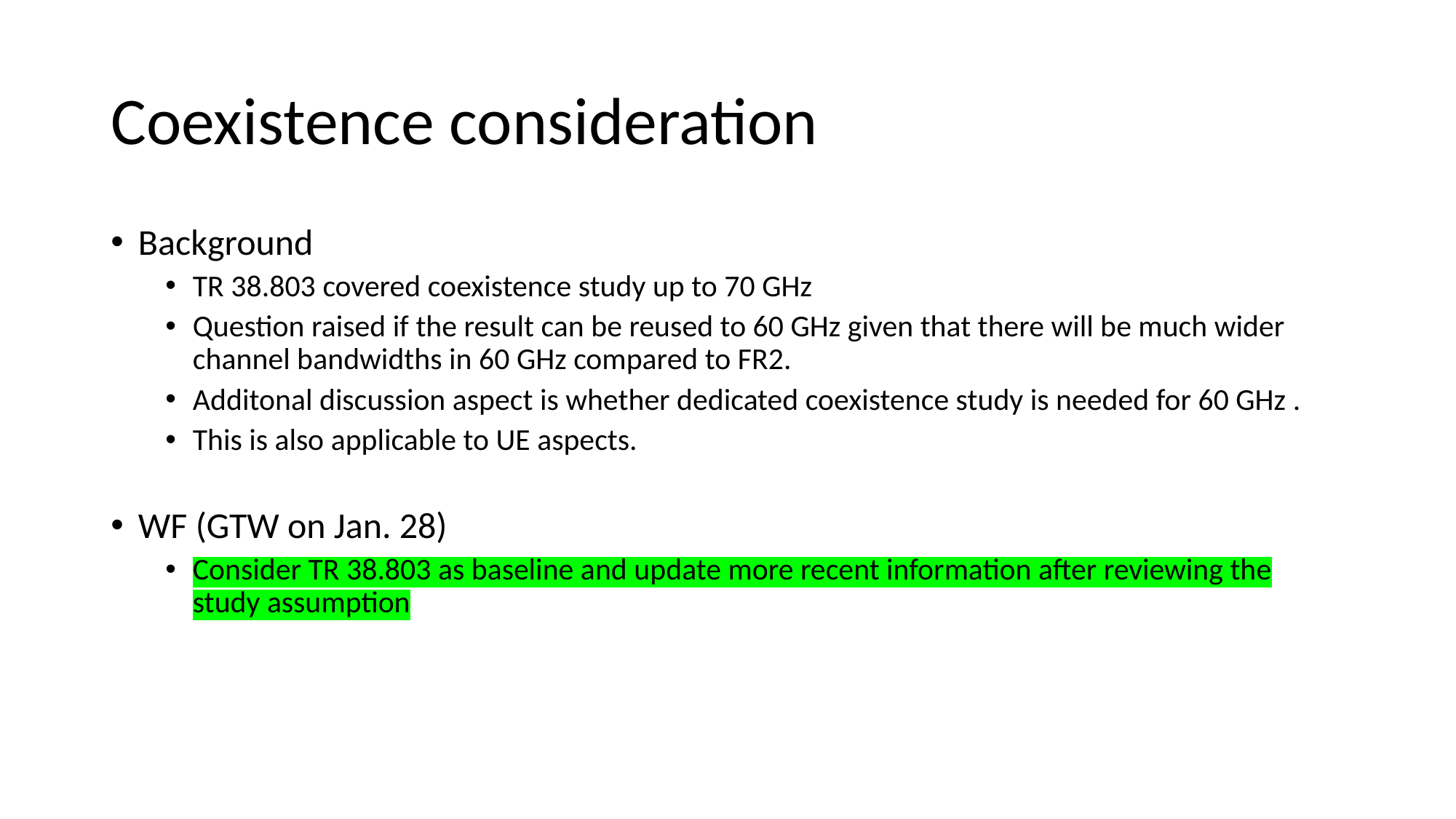

# Coexistence consideration
Background
TR 38.803 covered coexistence study up to 70 GHz
Question raised if the result can be reused to 60 GHz given that there will be much wider channel bandwidths in 60 GHz compared to FR2.
Additonal discussion aspect is whether dedicated coexistence study is needed for 60 GHz .
This is also applicable to UE aspects.

WF (GTW on Jan. 28)
Consider TR 38.803 as baseline and update more recent information after reviewing the study assumption